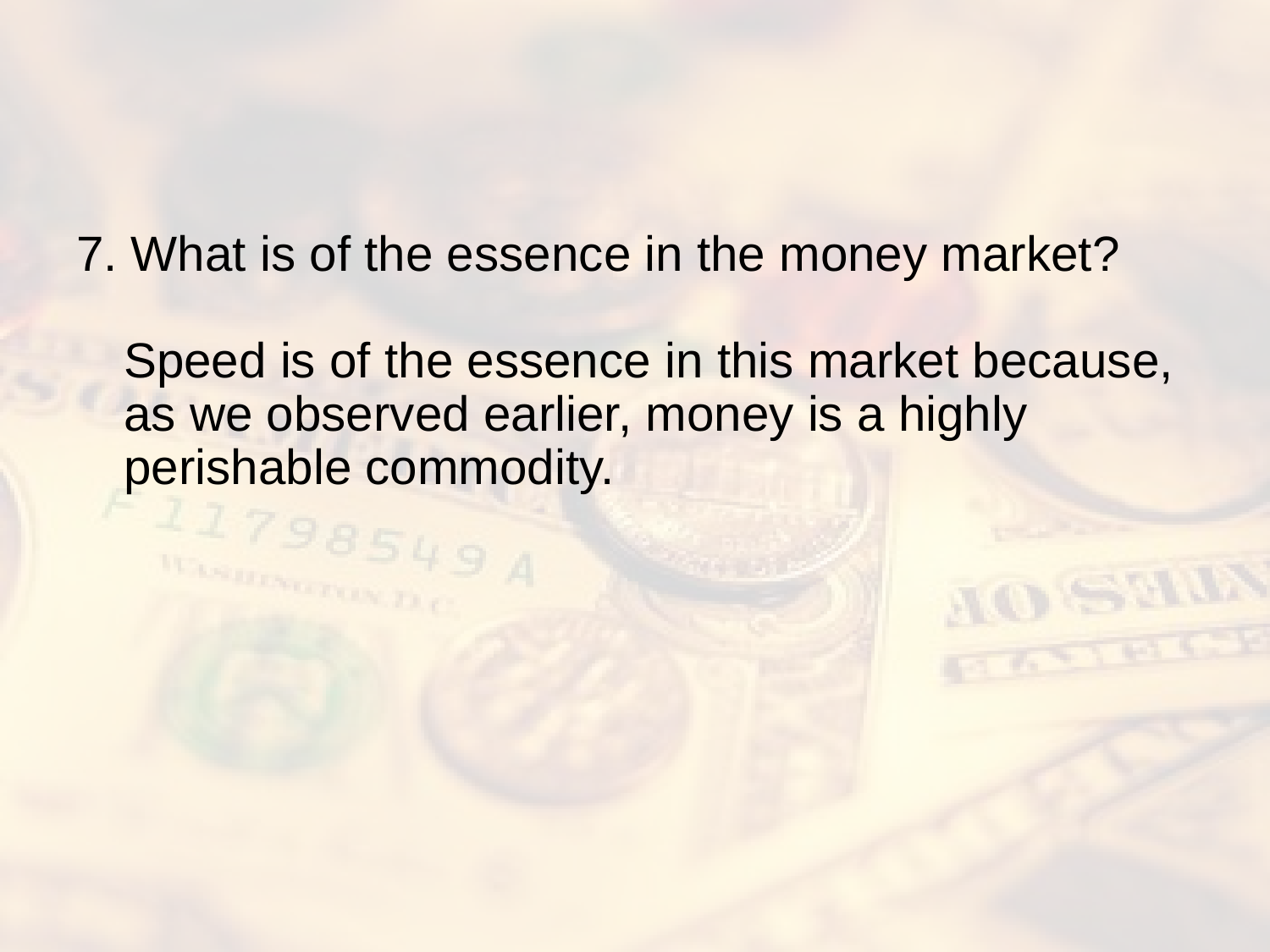

#
7. What is of the essence in the money market?
Speed is of the essence in this market because, as we observed earlier, money is a highly perishable commodity.